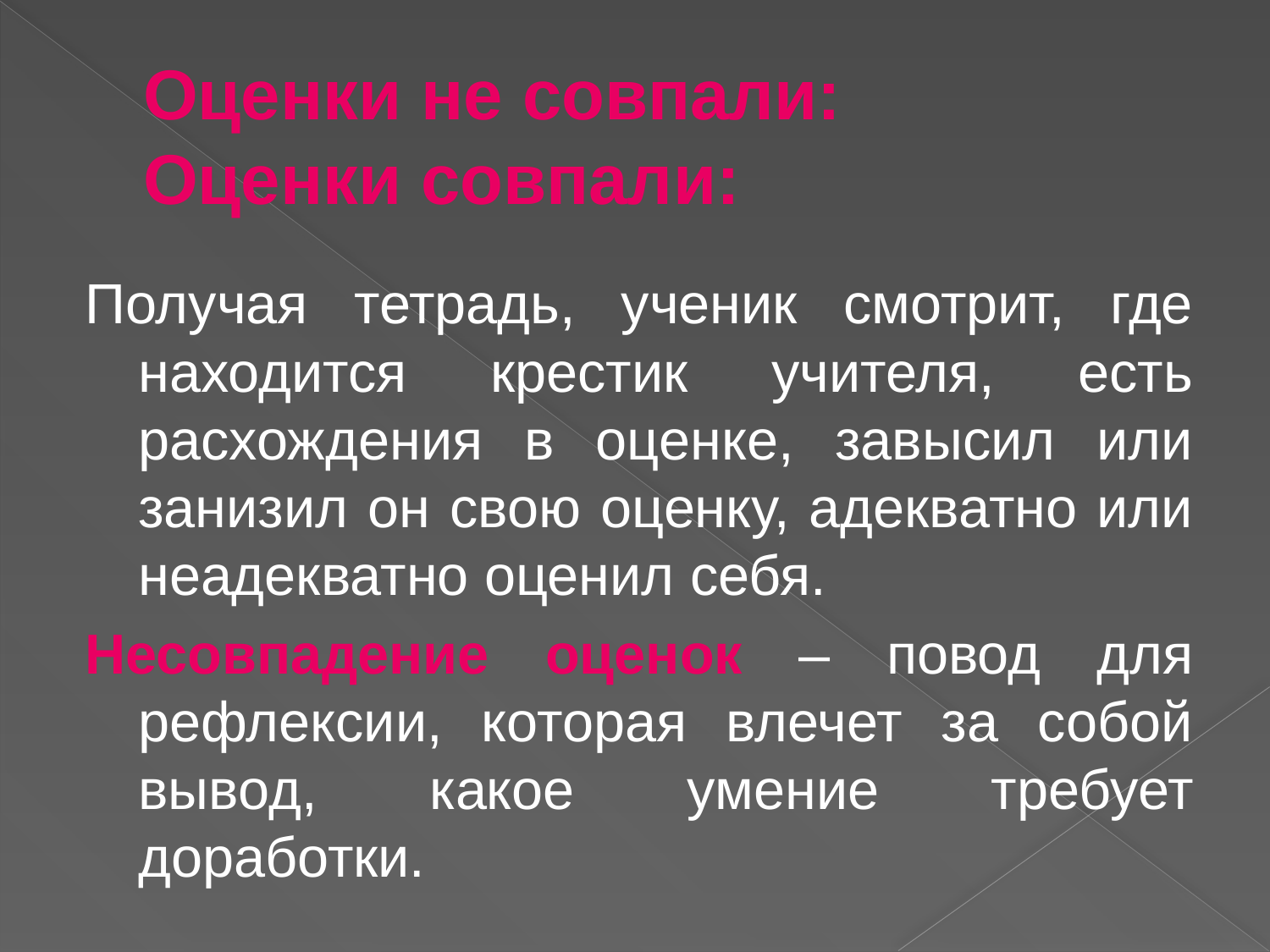

# Оценки не совпали: Оценки совпали:
Получая тетрадь, ученик смотрит, где находится крестик учителя, есть расхождения в оценке, завысил или занизил он свою оценку, адекватно или неадекватно оценил себя.
Несовпадение оценок – повод для рефлексии, которая влечет за собой вывод, какое умение требует доработки.